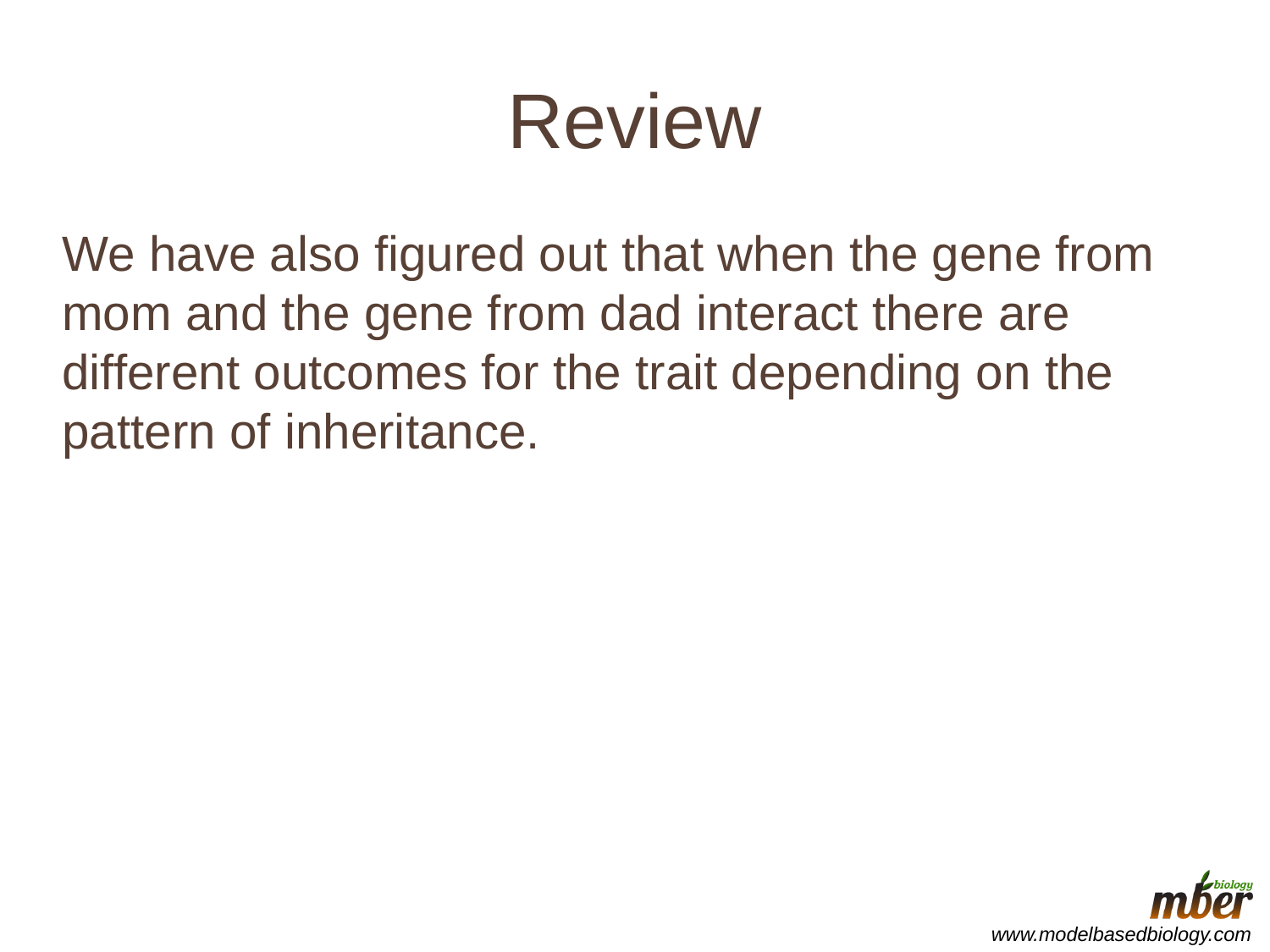

# Review
We have also figured out that when the gene from mom and the gene from dad interact there are different outcomes for the trait depending on the pattern of inheritance.